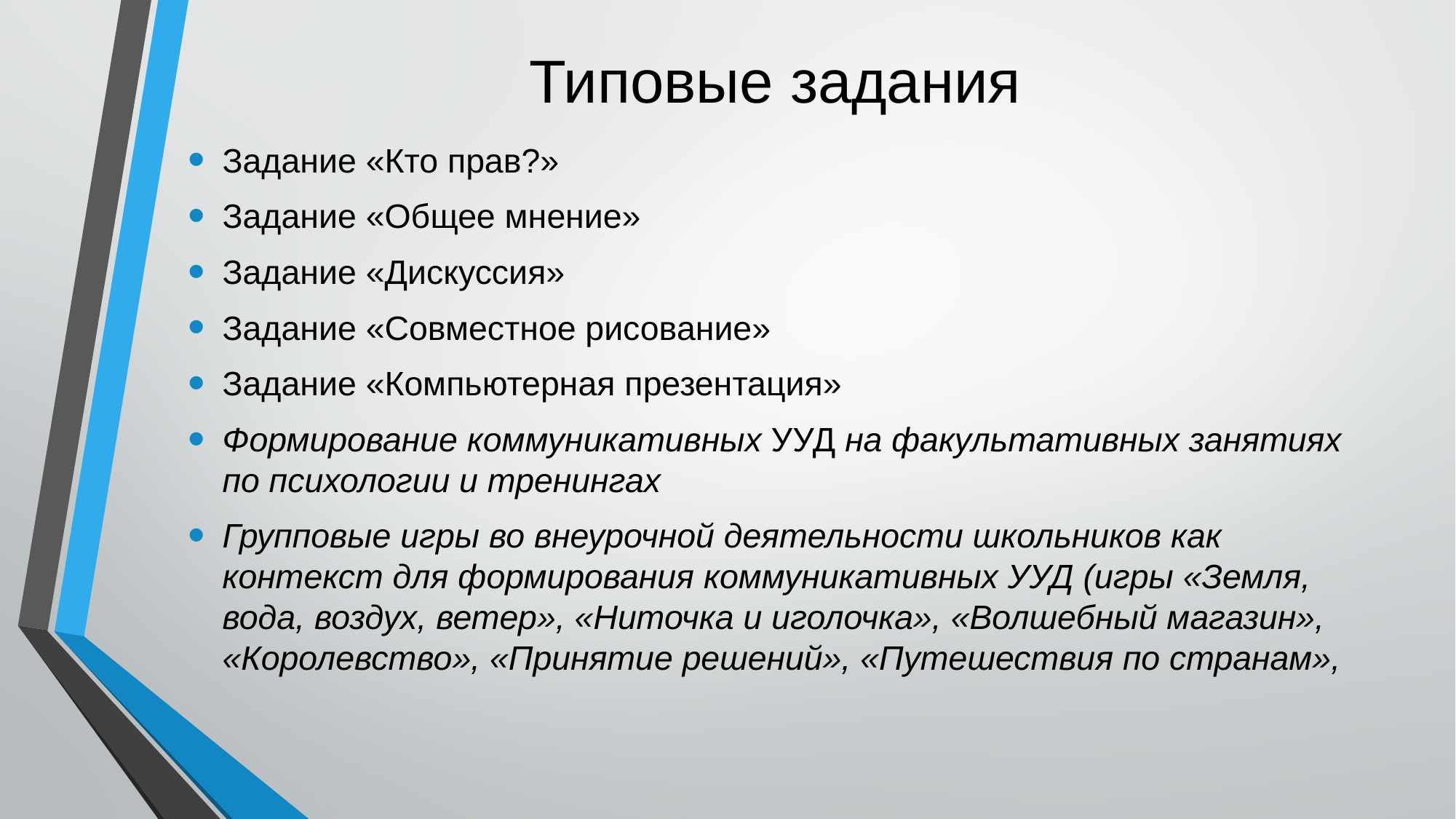

# Типовые задания
Задание «Кто прав?»
Задание «Общее мнение»
Задание «Дискуссия»
Задание «Совместное рисование»
Задание «Компьютерная презентация»
Формирование коммуникативных УУД на факультативных занятиях по психологии и тренингах
Групповые игры во внеурочной деятельности школьников как контекст для формирования коммуникативных УУД (игры «Земля, вода, воздух, ветер», «Ниточка и иголочка», «Волшебный магазин», «Королевство», «Принятие решений», «Путешествия по странам»,